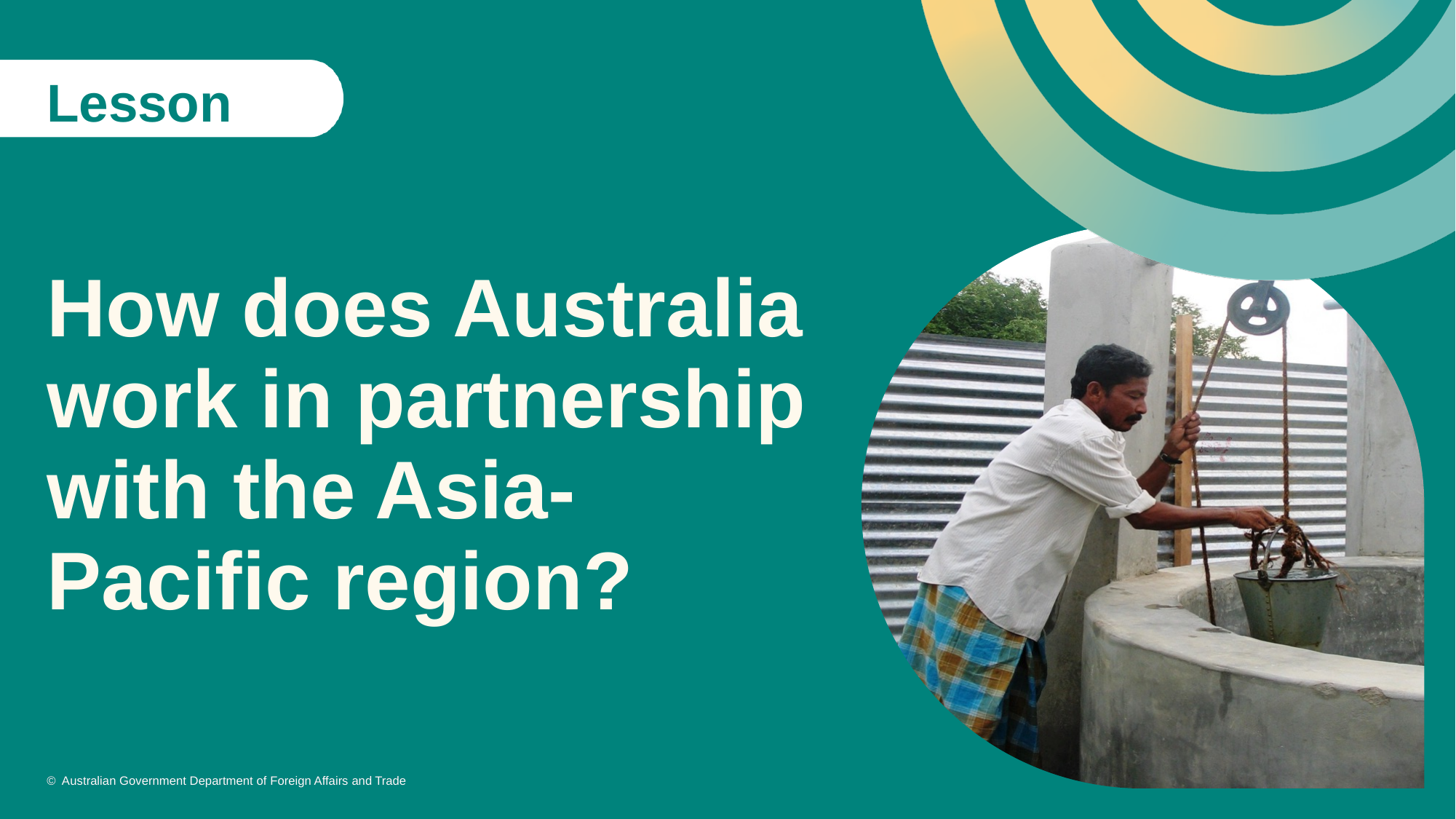

Lesson 2
# How does Australia work in partnership with the Asia-Pacific region?